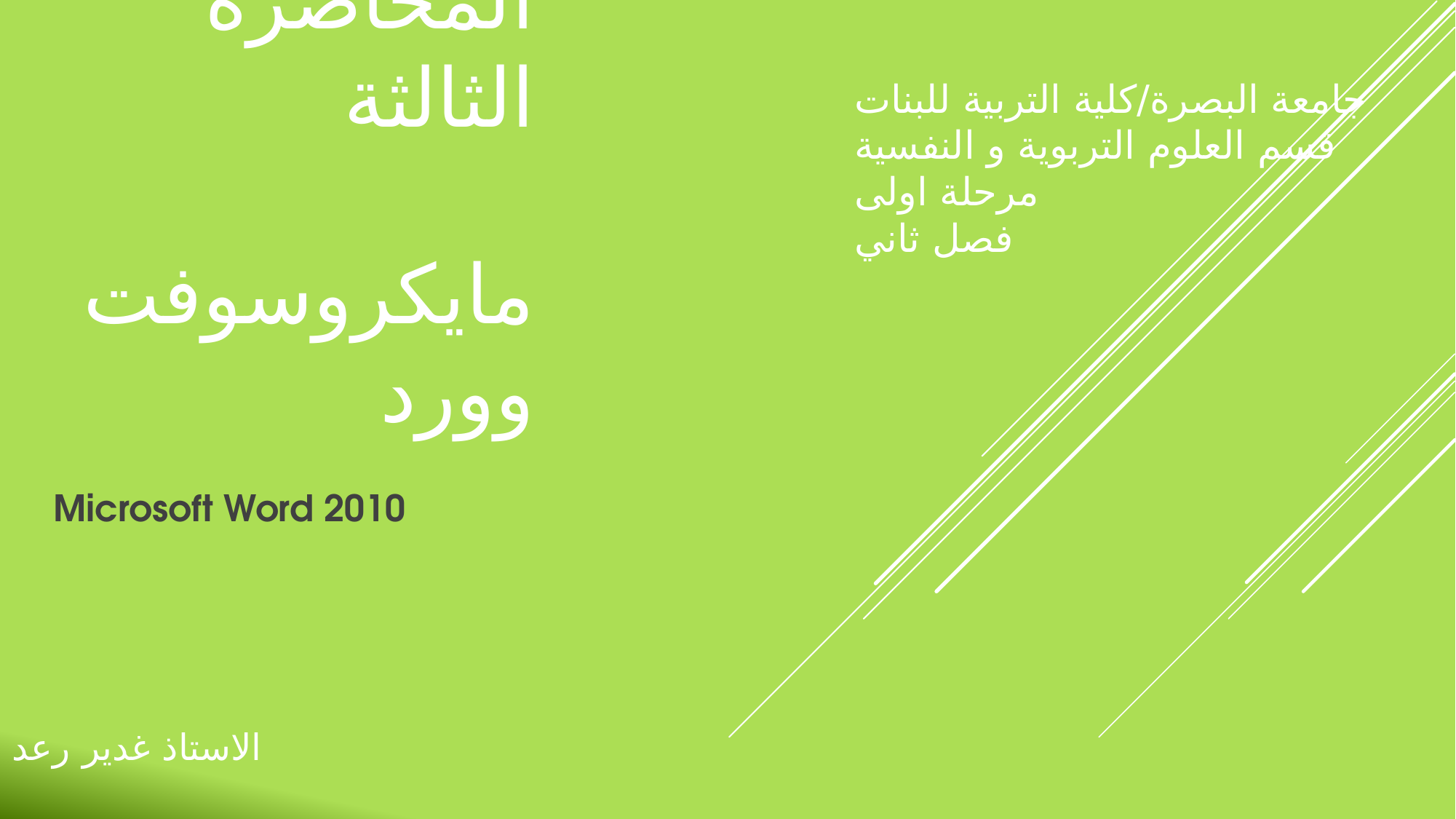

جامعة البصرة/كلية التربية للبنات
قسم العلوم التربوية و النفسية
مرحلة اولى
فصل ثاني
# المحاضرة الثالثة مايكروسوفت وورد
Microsoft Word 2010

الاستاذ غدير رعد